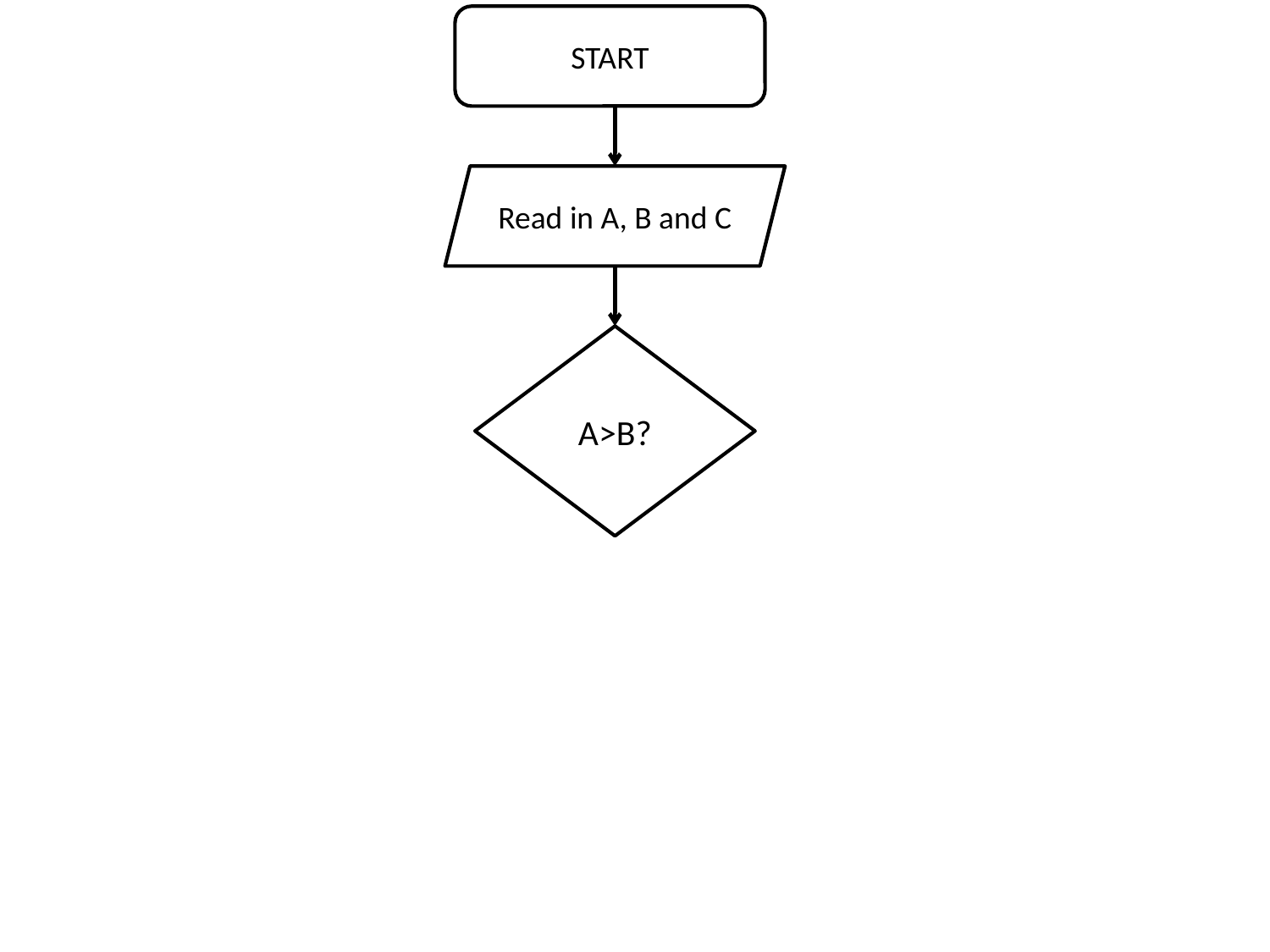

START
Read in A, B and C
A>B?